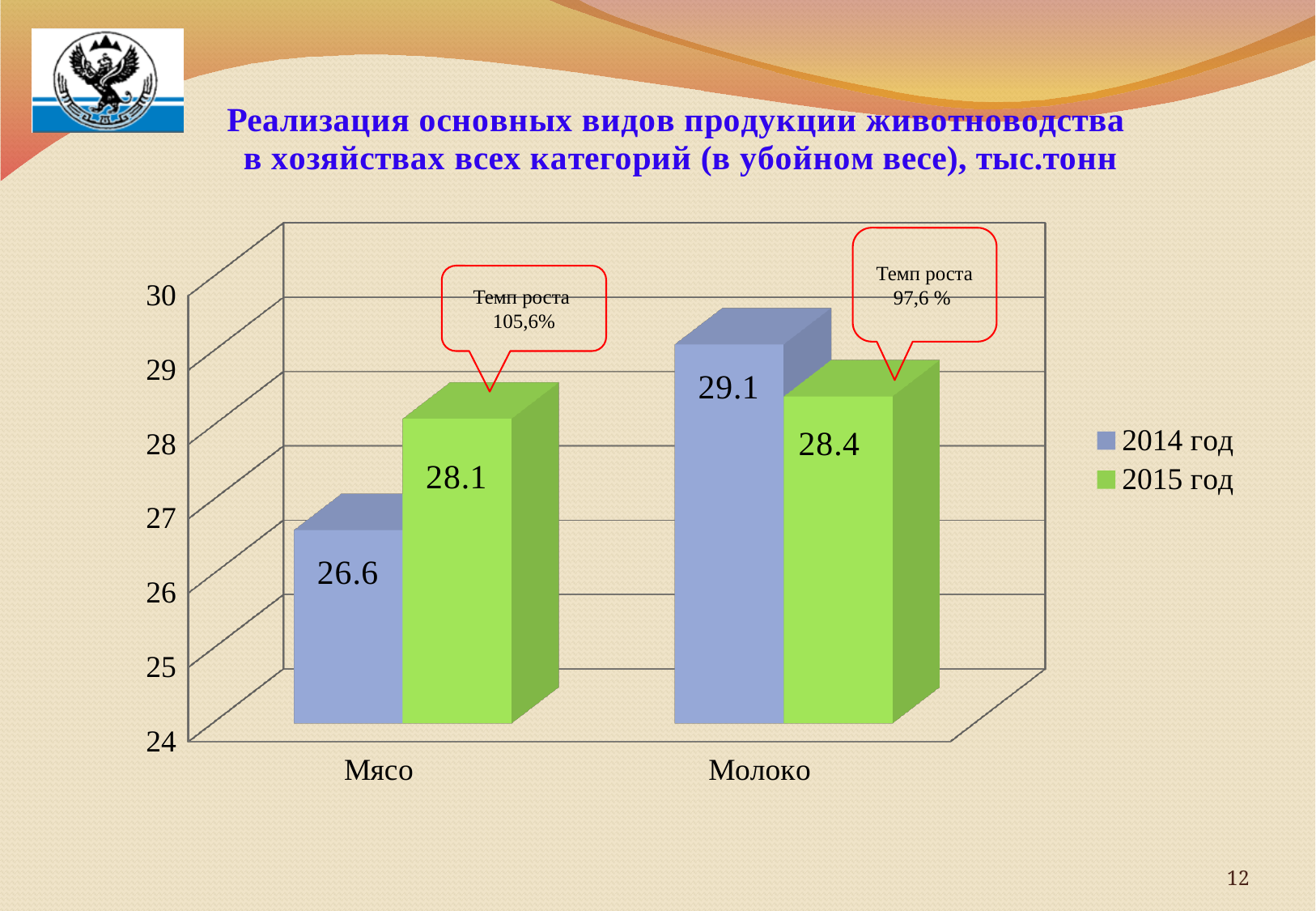

[unsupported chart]

#
Темп роста 97,6 %

Темп роста  105,6%
12